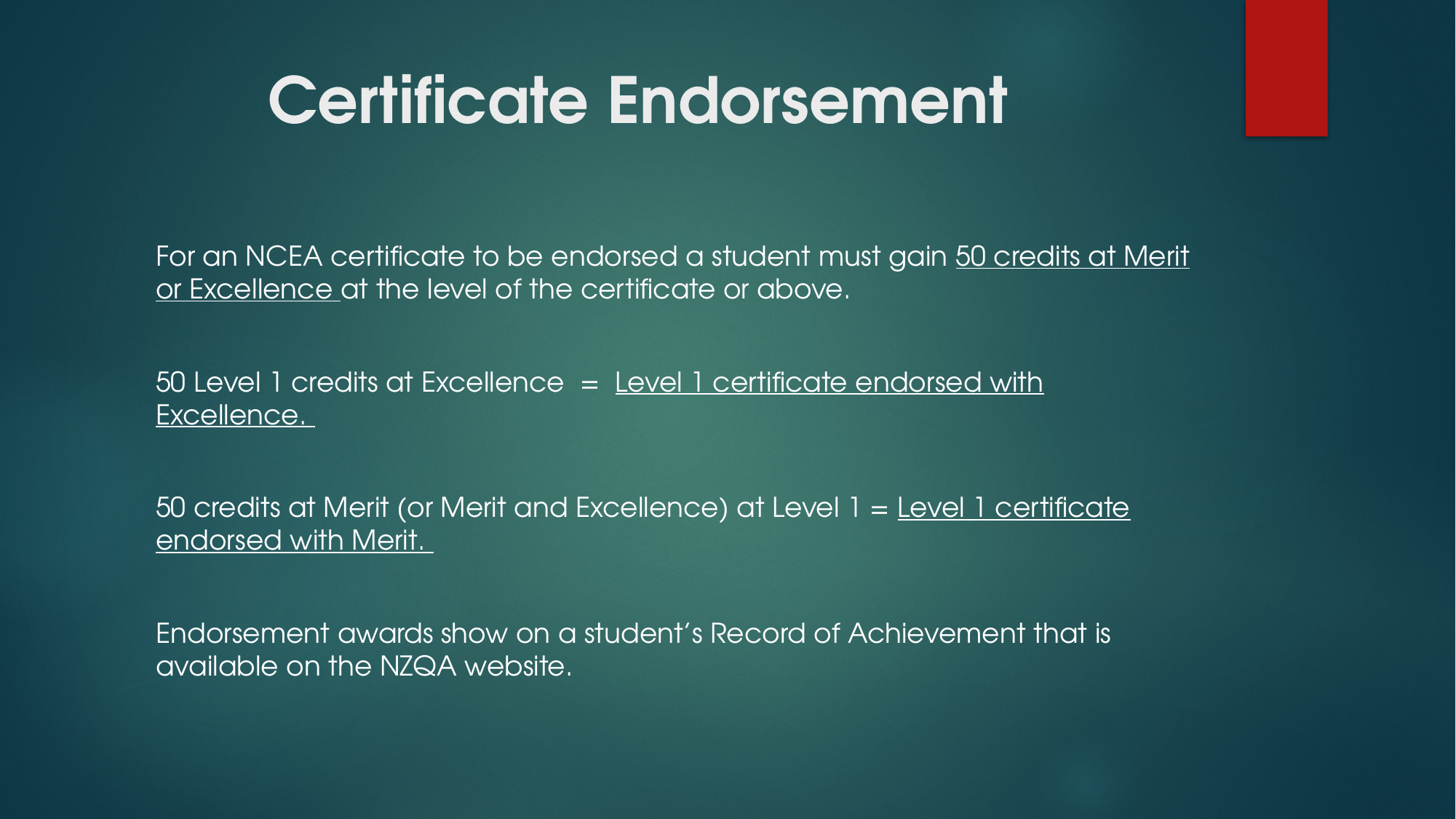

# Certificate Endorsement

For an NCEA certificate to be endorsed a student must gain 50 credits at Merit or Excellence at the level of the certificate or above.

50 Level 1 credits at Excellence  =  Level 1 certificate endorsed with Excellence.

50 credits at Merit (or Merit and Excellence) at Level 1 = Level 1 certificate endorsed with Merit.

Endorsement awards show on a student’s Record of Achievement that is available on the NZQA website.